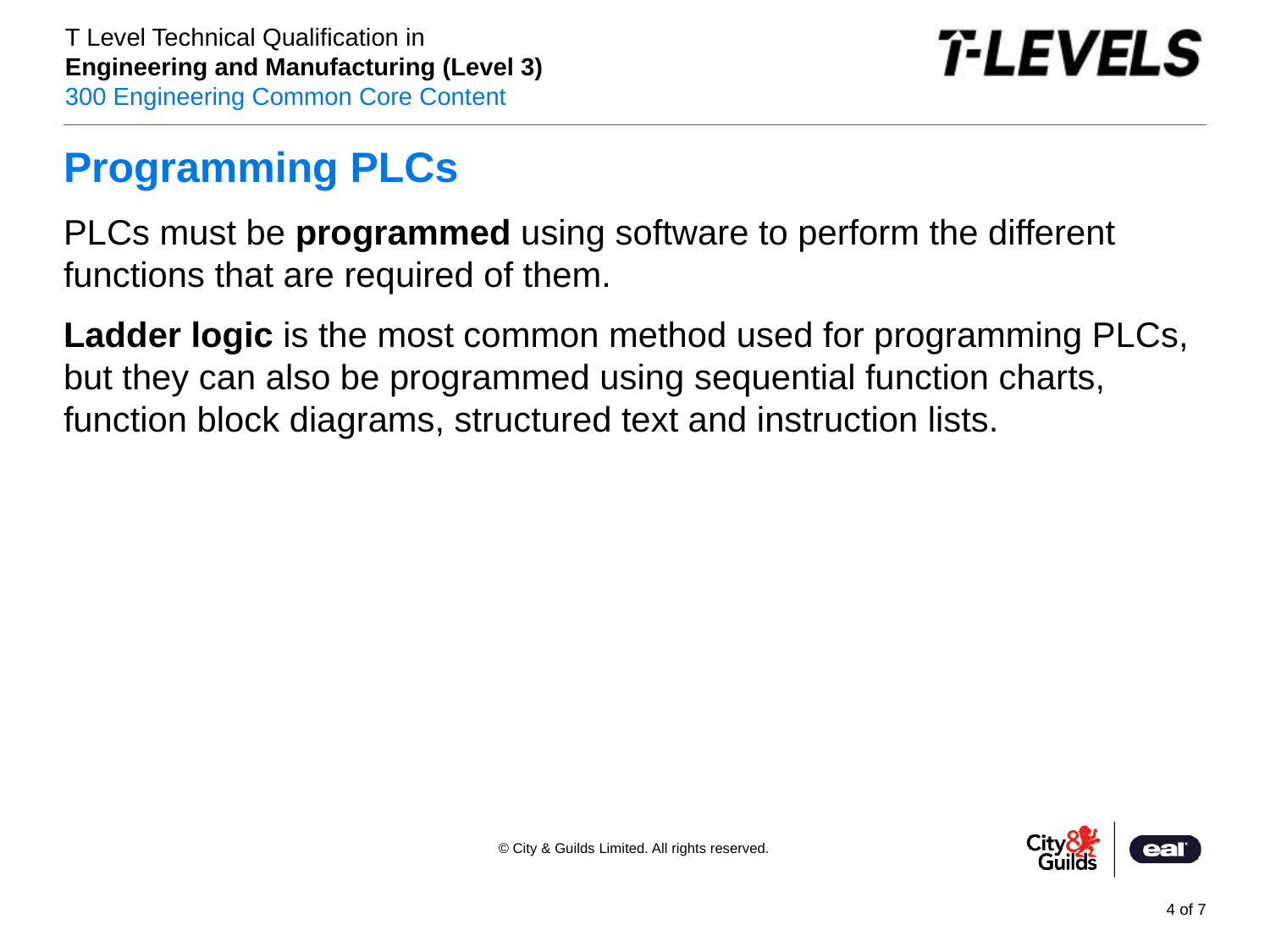

# Programming PLCs
PLCs must be programmed using software to perform the different functions that are required of them.
Ladder logic is the most common method used for programming PLCs, but they can also be programmed using sequential function charts, function block diagrams, structured text and instruction lists.